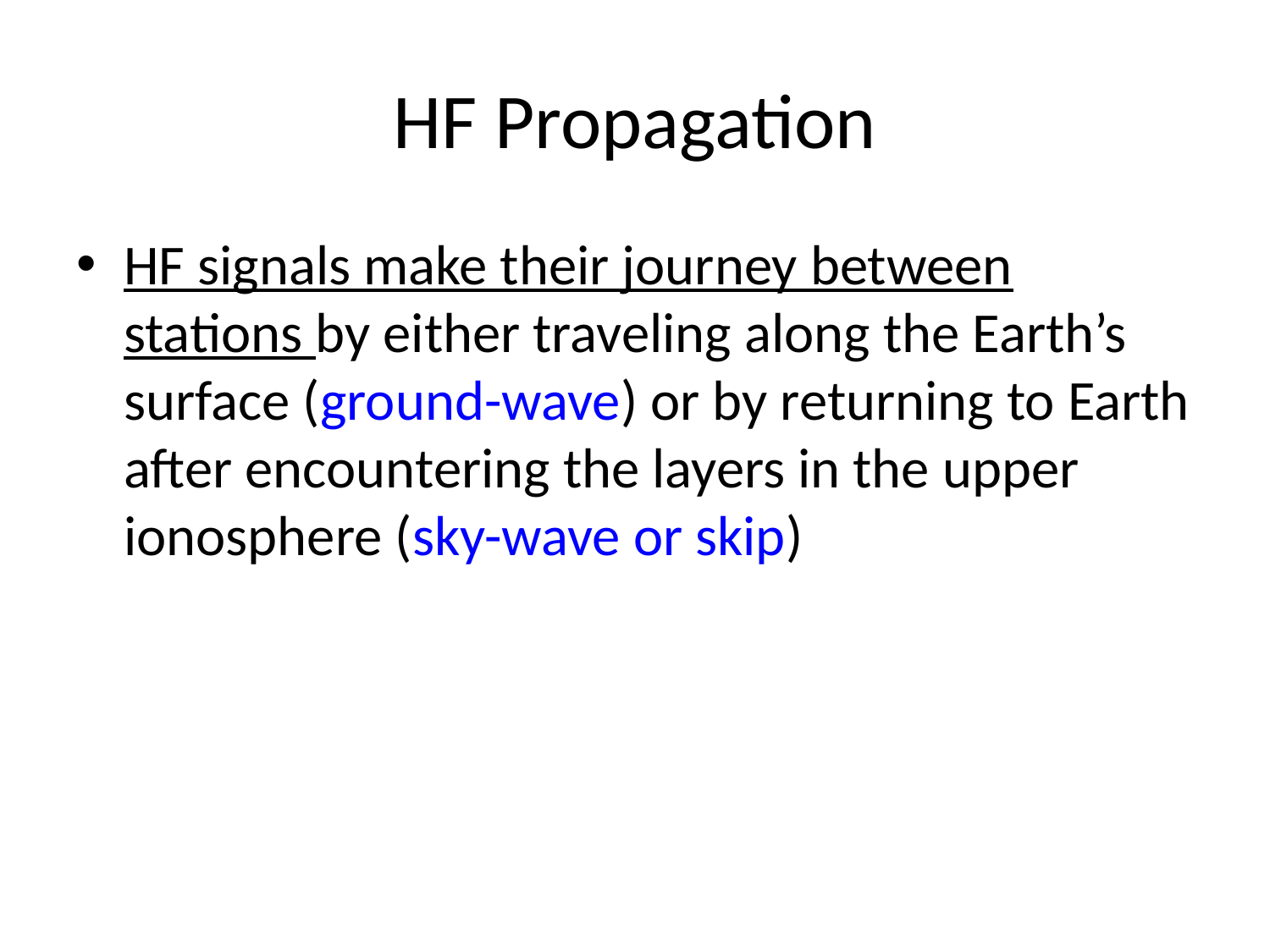

# HF Propagation
HF signals make their journey between stations by either traveling along the Earth’s surface (ground-wave) or by returning to Earth after encountering the layers in the upper ionosphere (sky-wave or skip)